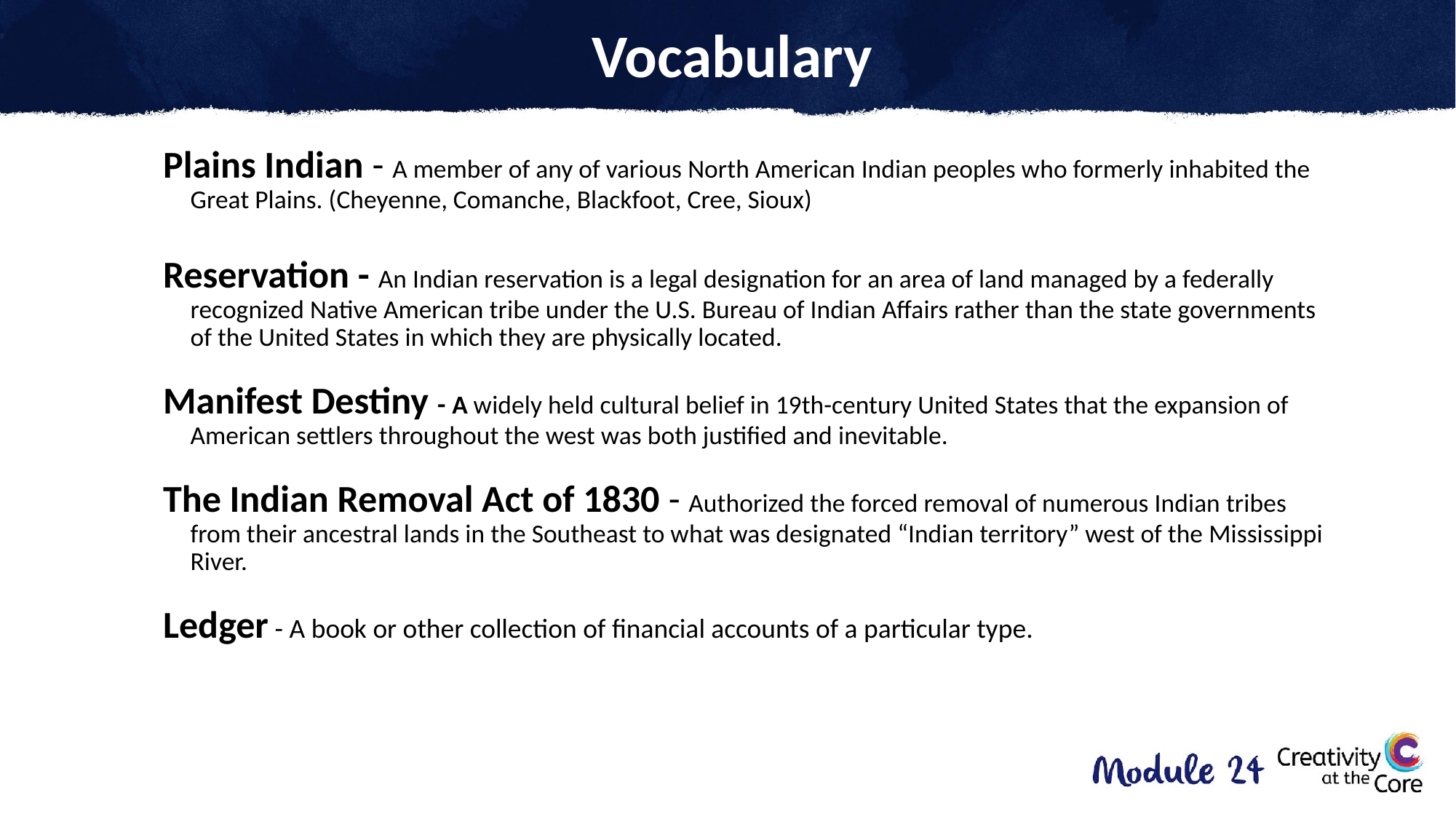

# Vocabulary
Plains Indian - A member of any of various North American Indian peoples who formerly inhabited the Great Plains. (Cheyenne, Comanche, Blackfoot, Cree, Sioux)

Reservation - An Indian reservation is a legal designation for an area of land managed by a federally recognized Native American tribe under the U.S. Bureau of Indian Affairs rather than the state governments of the United States in which they are physically located.

Manifest Destiny - A widely held cultural belief in 19th-century United States that the expansion of American settlers throughout the west was both justified and inevitable.

The Indian Removal Act of 1830 - Authorized the forced removal of numerous Indian tribes from their ancestral lands in the Southeast to what was designated “Indian territory” west of the Mississippi River.

Ledger - A book or other collection of financial accounts of a particular type.